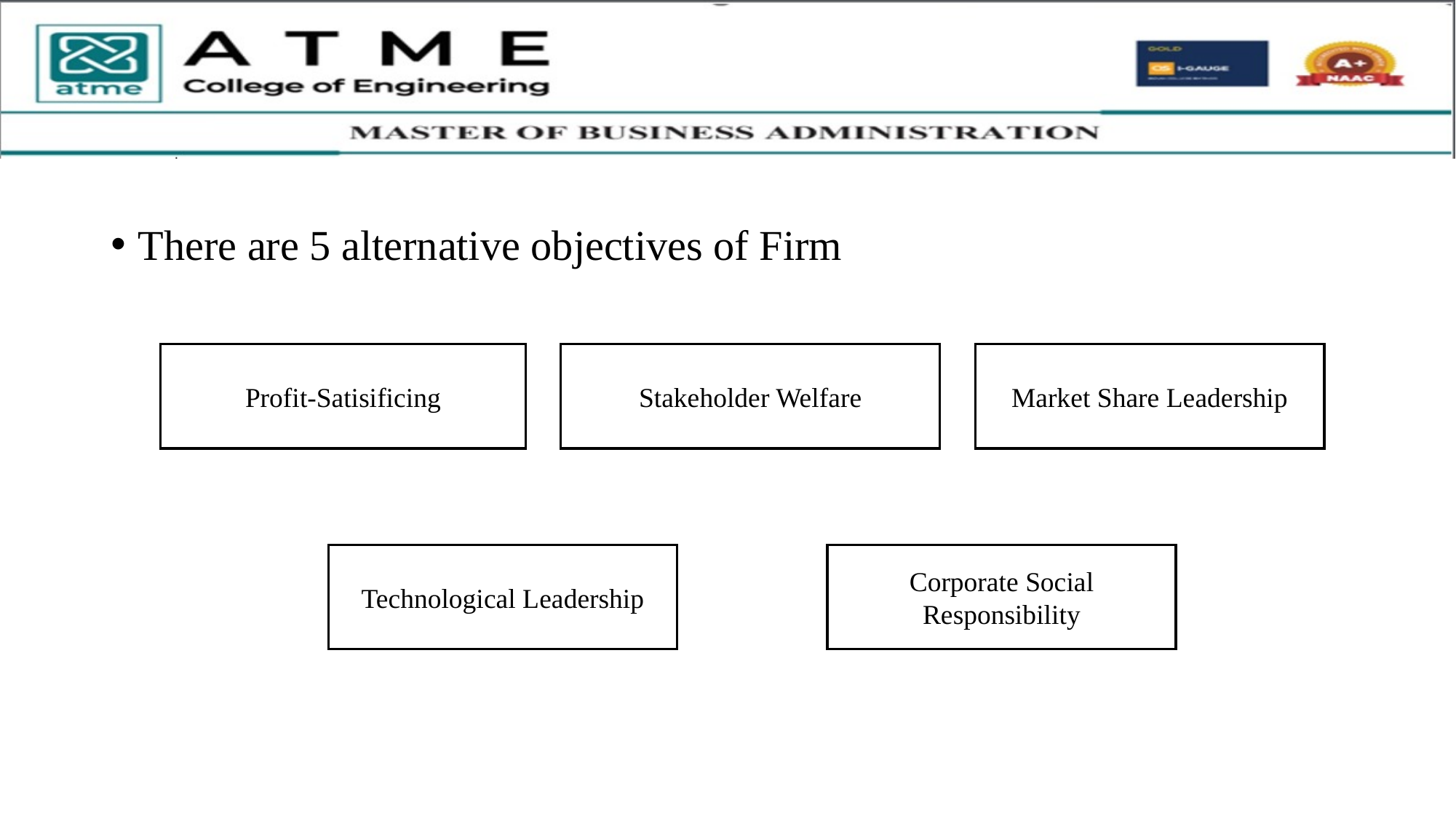

There are 5 alternative objectives of Firm
Profit-Satisificing
Stakeholder Welfare
Market Share Leadership
Technological Leadership
Corporate Social Responsibility